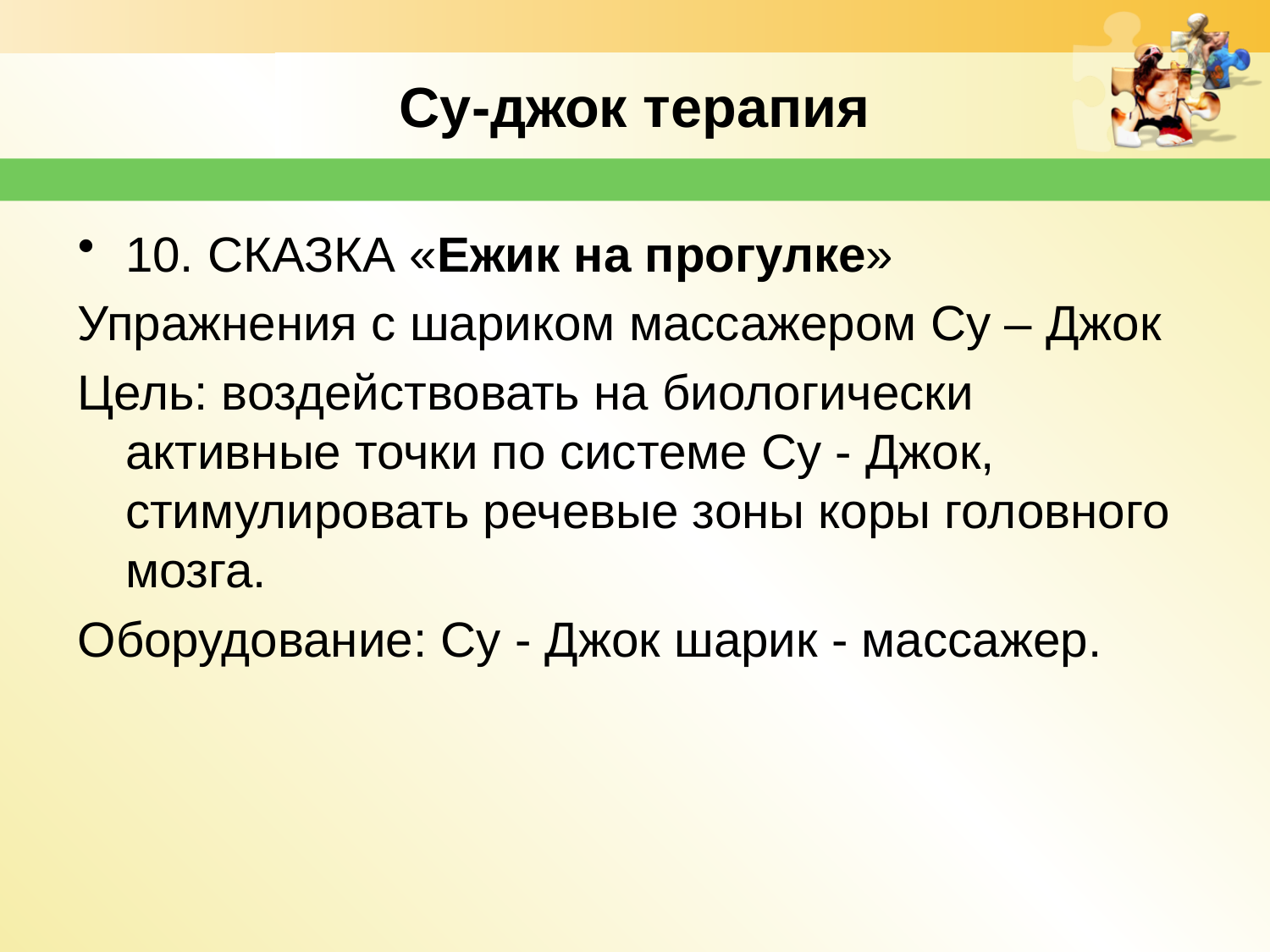

Су-джок терапия
10. СКАЗКА «Ежик на прогулке»
Упражнения с шариком массажером Су – Джок
Цель: воздействовать на биологически активные точки по системе Су - Джок, стимулировать речевые зоны коры головного мозга.
Оборудование: Су - Джок шарик - массажер.